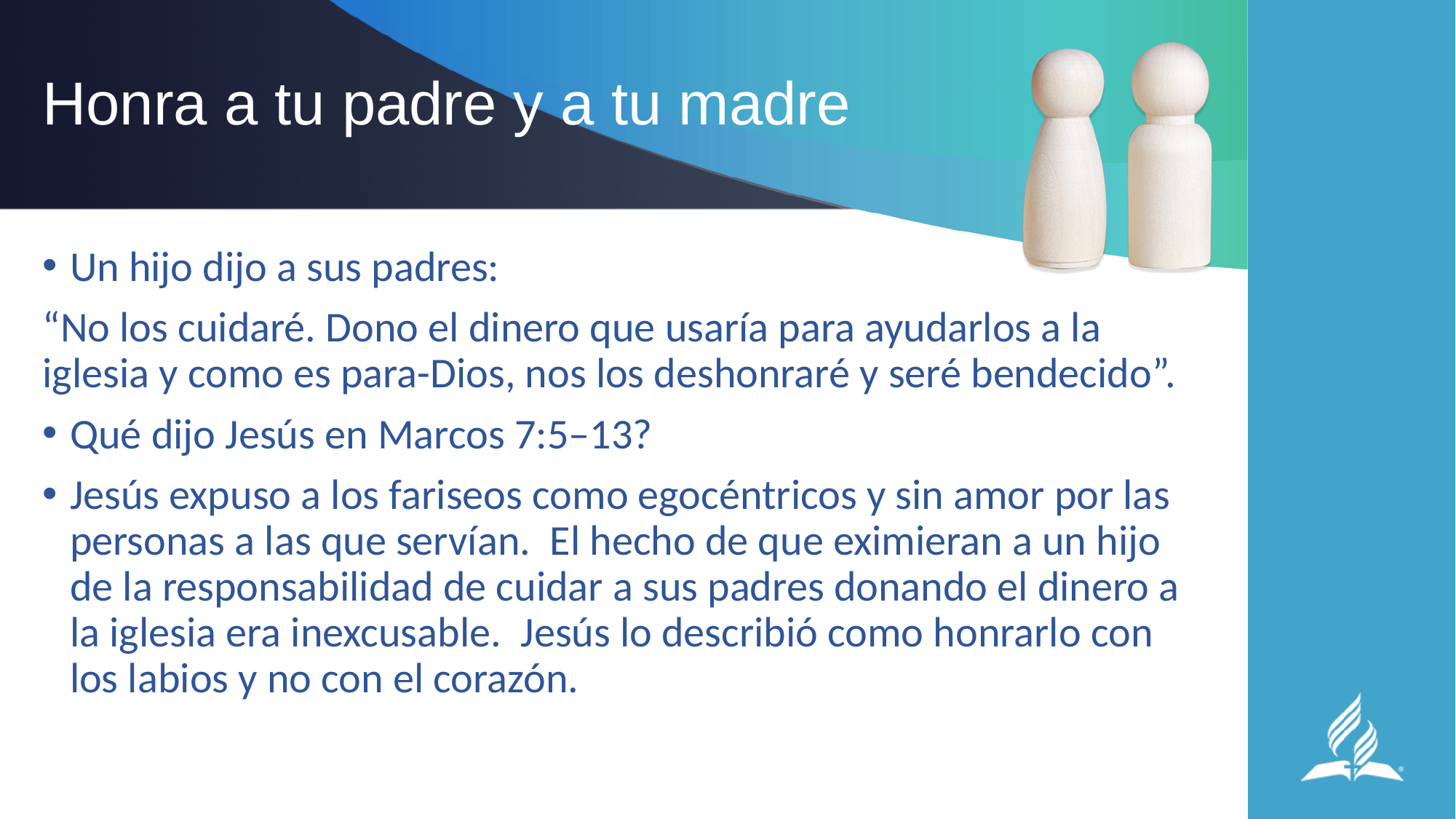

# Honra a tu padre y a tu madre
Un hijo dijo a sus padres:
“No los cuidaré. Dono el dinero que usaría para ayudarlos a la iglesia y como es para-Dios, nos los deshonraré y seré bendecido”.
Qué dijo Jesús en Marcos 7:5–13?
Jesús expuso a los fariseos como egocéntricos y sin amor por las personas a las que servían.  El hecho de que eximieran a un hijo de la responsabilidad de cuidar a sus padres donando el dinero a la iglesia era inexcusable.  Jesús lo describió como honrarlo con los labios y no con el corazón.